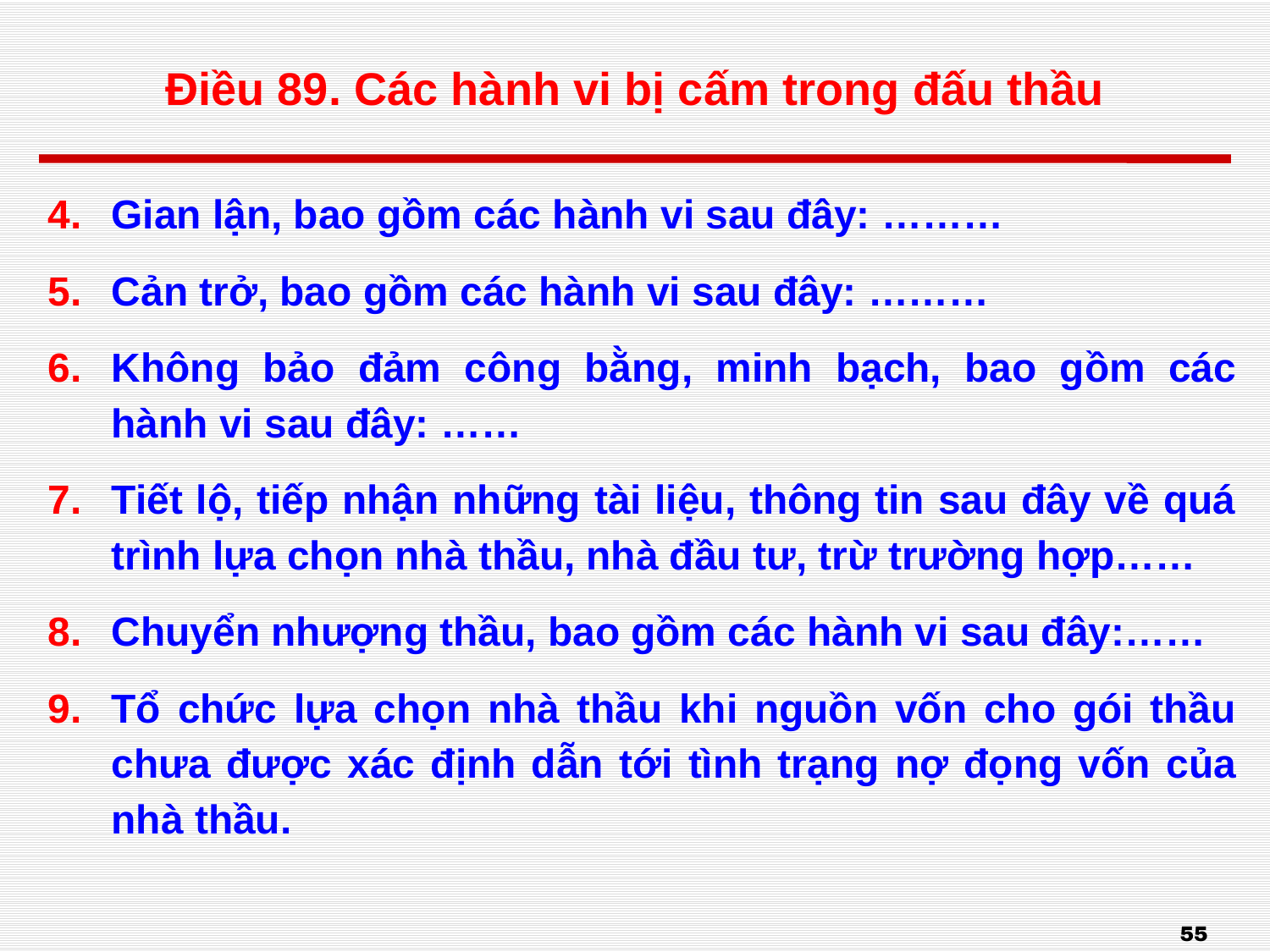

# Điều 89. Các hành vi bị cấm trong đấu thầu
Gian lận, bao gồm các hành vi sau đây: ………
Cản trở, bao gồm các hành vi sau đây: ………
Không bảo đảm công bằng, minh bạch, bao gồm các hành vi sau đây: ……
Tiết lộ, tiếp nhận những tài liệu, thông tin sau đây về quá trình lựa chọn nhà thầu, nhà đầu tư, trừ trường hợp……
Chuyển nhượng thầu, bao gồm các hành vi sau đây:……
Tổ chức lựa chọn nhà thầu khi nguồn vốn cho gói thầu chưa được xác định dẫn tới tình trạng nợ đọng vốn của nhà thầu.